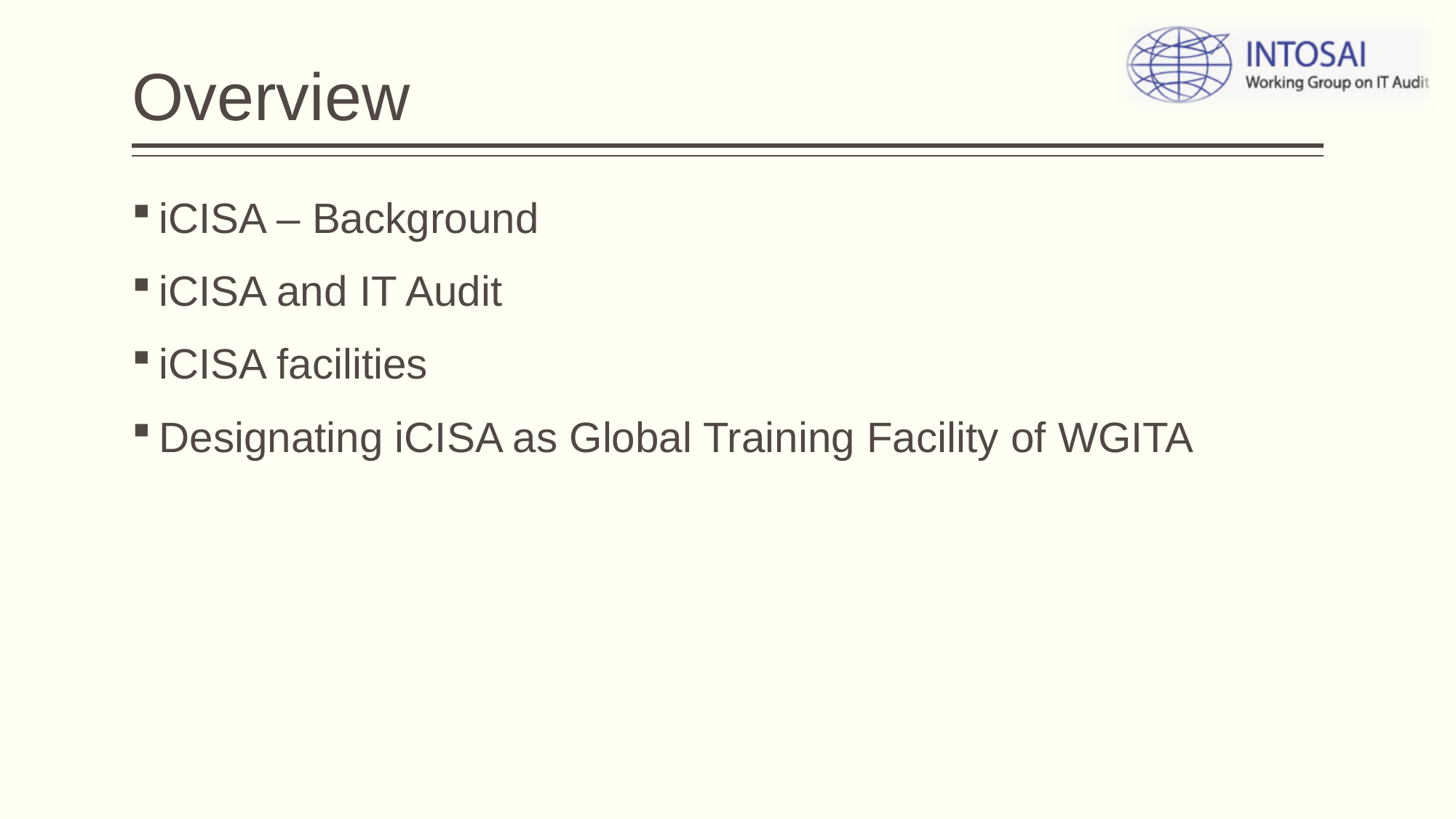

# Overview
iCISA – Background
iCISA and IT Audit
iCISA facilities
Designating iCISA as Global Training Facility of WGITA